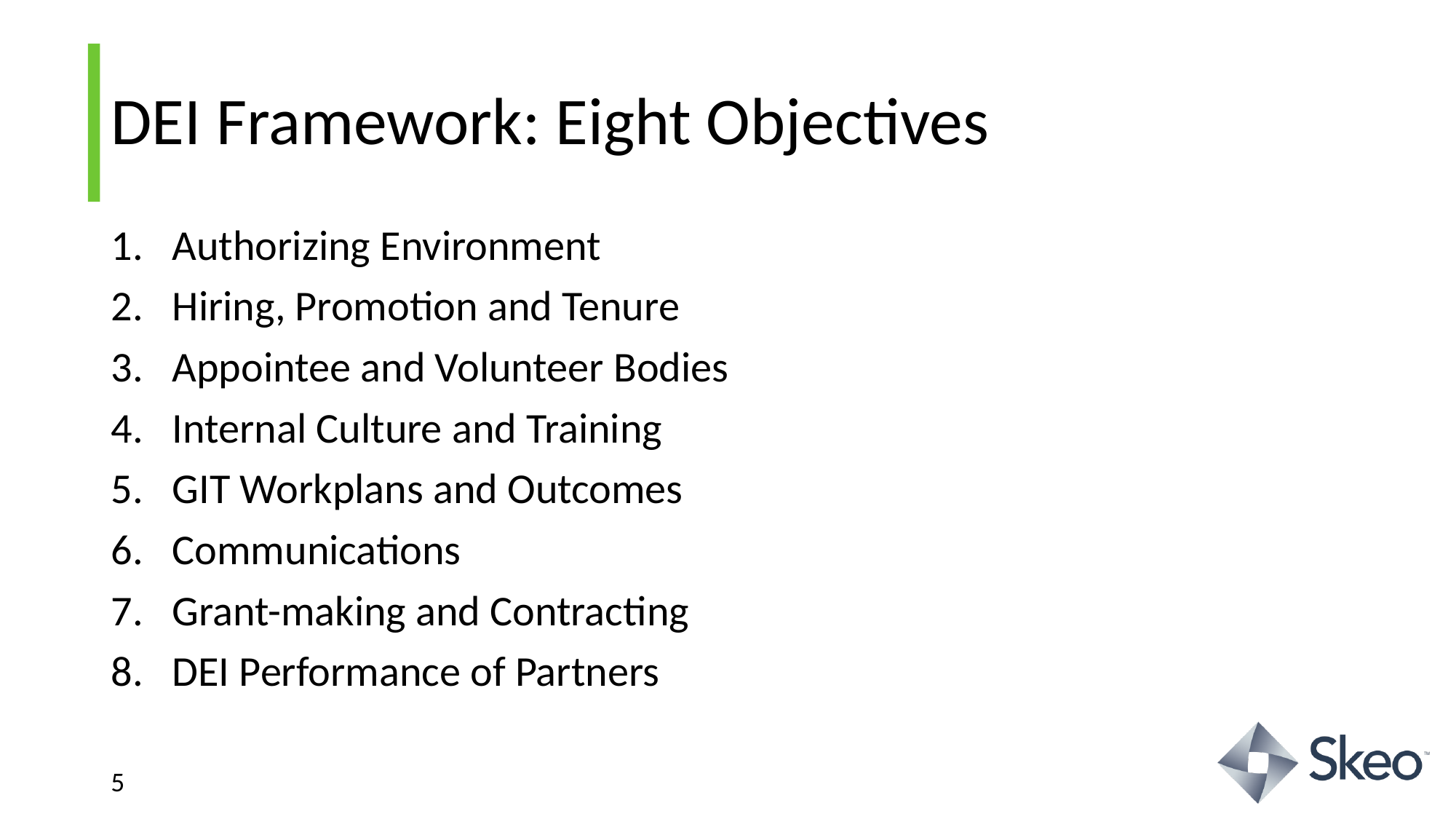

# DEI Framework: Eight Objectives
Authorizing Environment
Hiring, Promotion and Tenure
Appointee and Volunteer Bodies
Internal Culture and Training
GIT Workplans and Outcomes
Communications
Grant-making and Contracting
DEI Performance of Partners

5